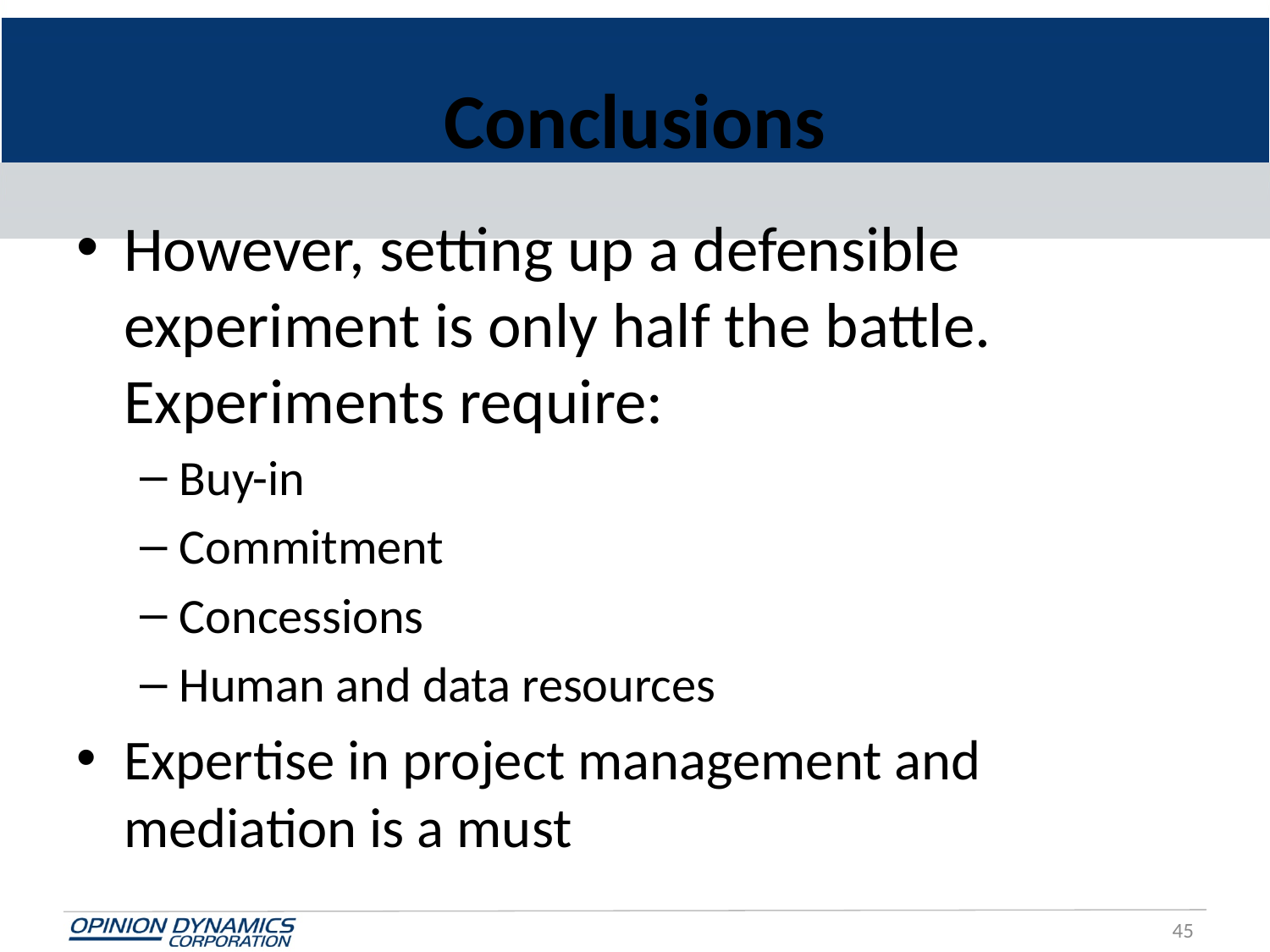

# Conclusions
However, setting up a defensible experiment is only half the battle. Experiments require:
Buy-in
Commitment
Concessions
Human and data resources
Expertise in project management and mediation is a must

45